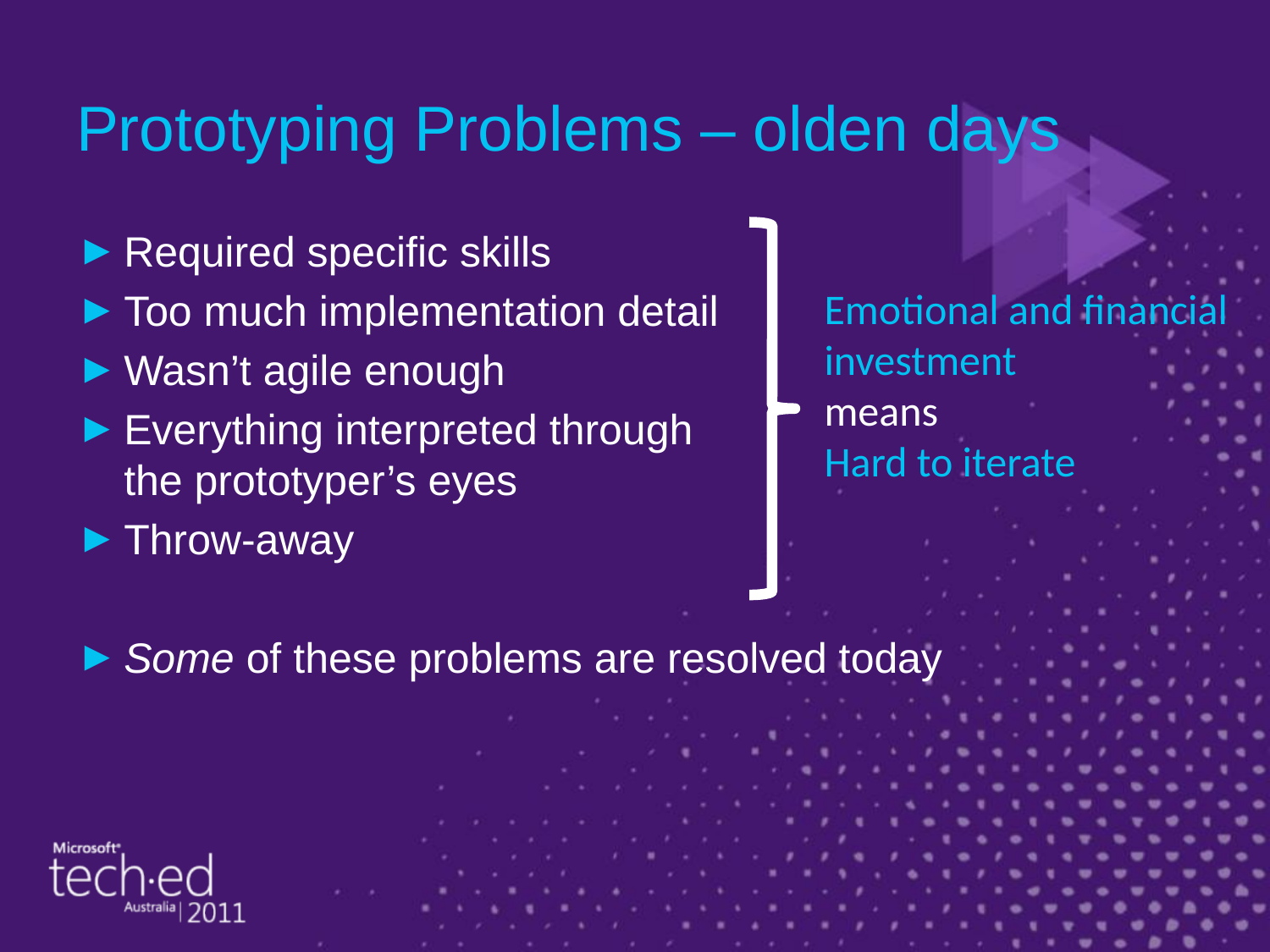

# Prototyping Problems – olden days
Required specific skills
Too much implementation detail
Wasn’t agile enough
Everything interpreted through
the prototyper’s eyes
Throw-away

Some of these problems are resolved today

Emotional and financial
investment
means
Hard to iterate